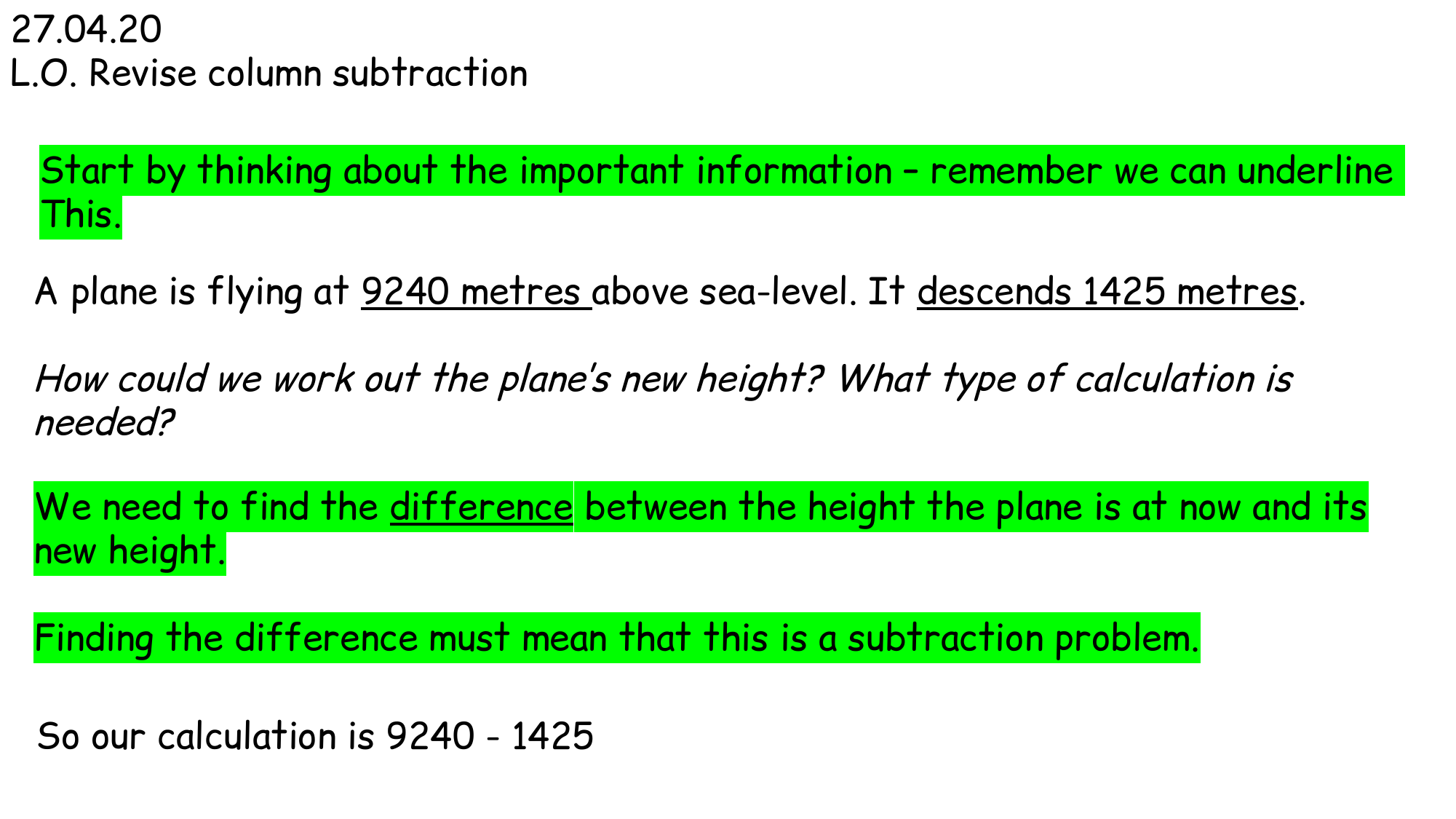

27.04.20
L.O. Revise column subtraction
Start by thinking about the important information – remember we can underline
This.
A plane is flying at 9240 metres above sea-level. It descends 1425 metres.

How could we work out the plane’s new height? What type of calculation is needed?
We need to find the difference between the height the plane is at now and its new height.

Finding the difference must mean that this is a subtraction problem.
So our calculation is 9240 - 1425